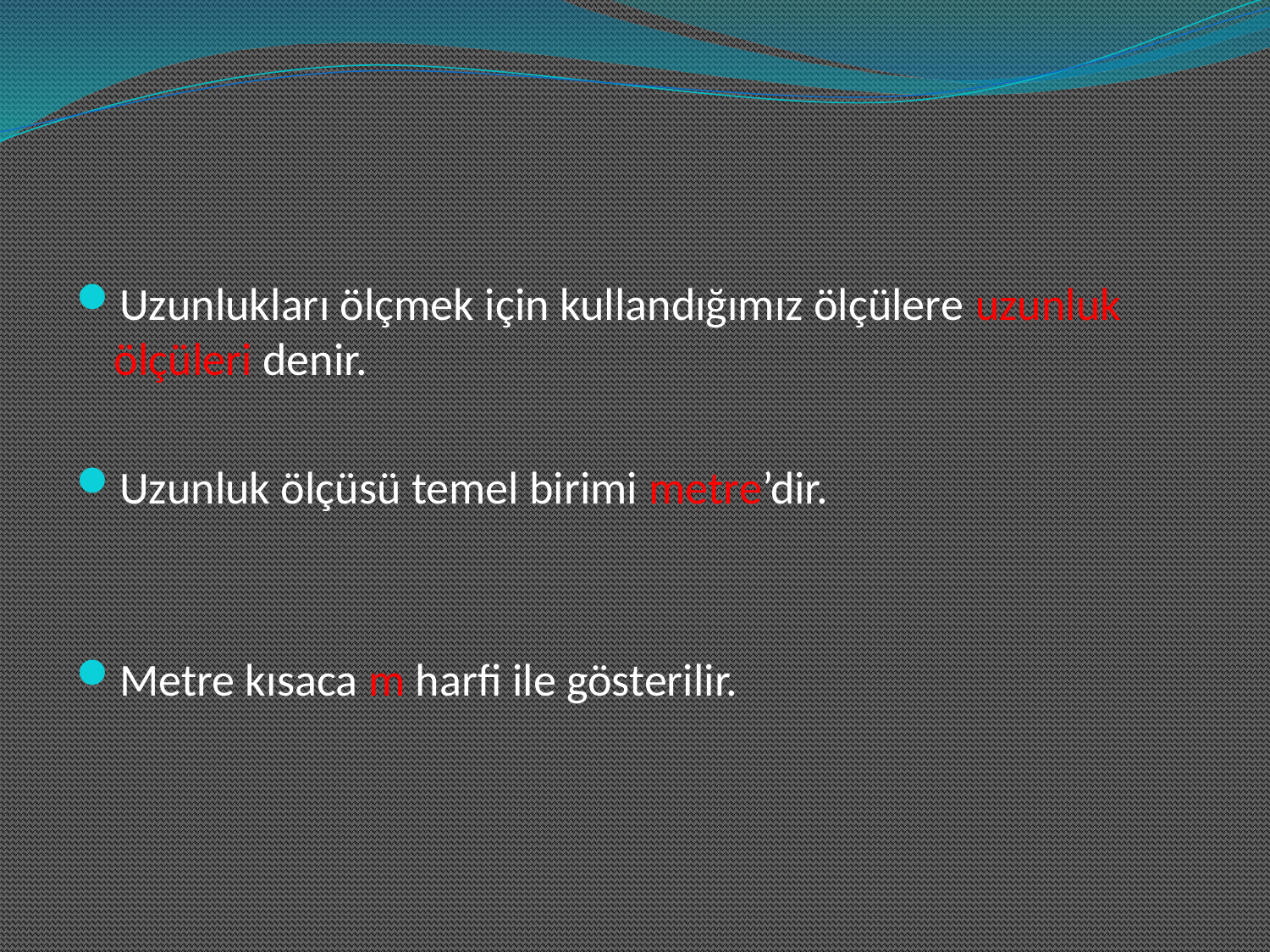

Uzunlukları ölçmek için kullandığımız ölçülere uzunluk ölçüleri denir.

Uzunluk ölçüsü temel birimi metre’dir.

Metre kısaca m harfi ile gösterilir.